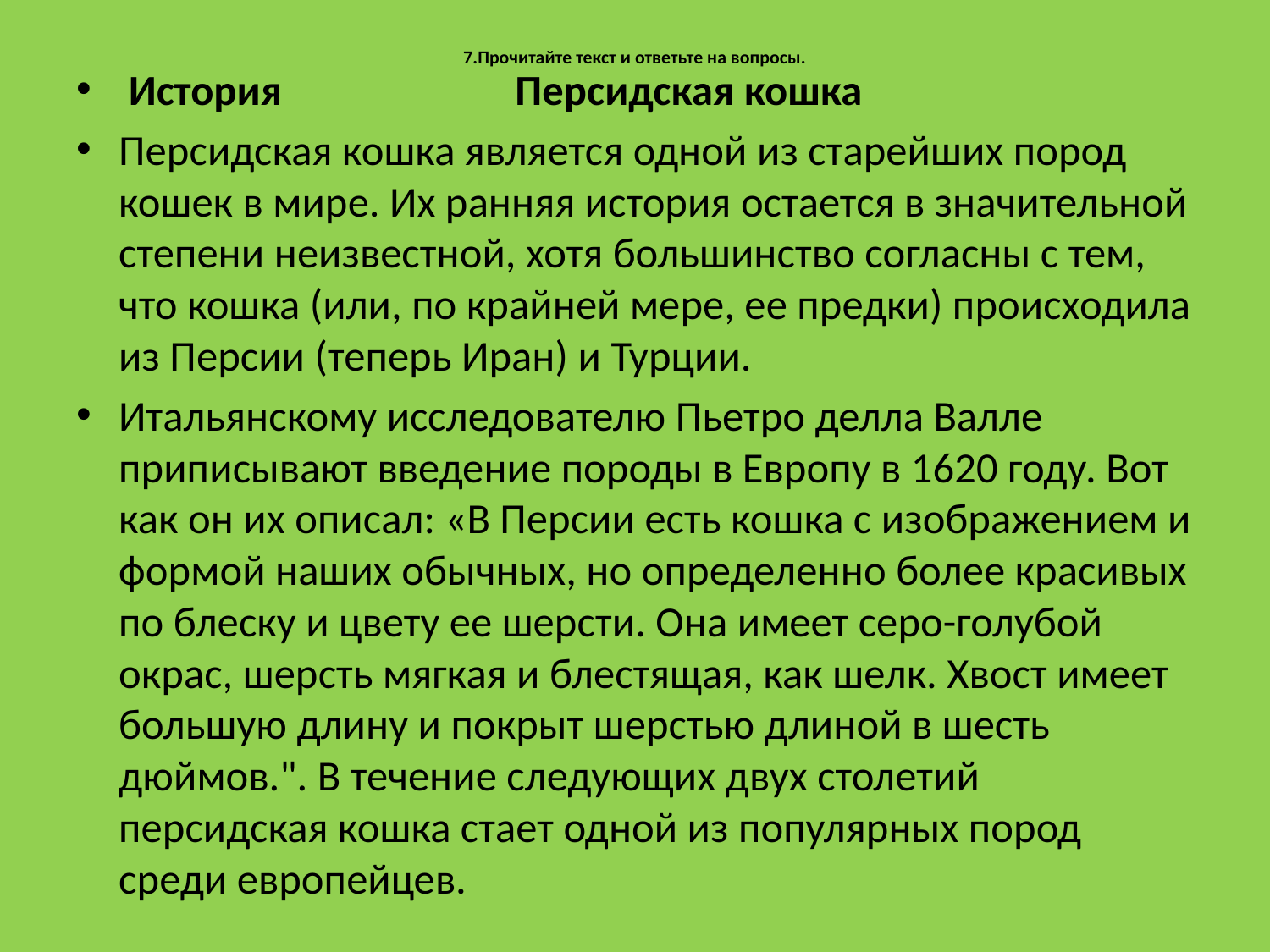

# 7.Прочитайте текст и ответьте на вопросы.
 История                        Персидская кошка
Персидская кошка является одной из старейших пород кошек в мире. Их ранняя история остается в значительной степени неизвестной, хотя большинство согласны с тем, что кошка (или, по крайней мере, ее предки) происходила из Персии (теперь Иран) и Турции.
Итальянскому исследователю Пьетро делла Валле приписывают введение породы в Европу в 1620 году. Вот как он их описал: «В Персии есть кошка с изображением и формой наших обычных, но определенно более красивых по блеску и цвету ее шерсти. Она имеет серо-голубой окрас, шерсть мягкая и блестящая, как шелк. Хвост имеет большую длину и покрыт шерстью длиной в шесть дюймов.". В течение следующих двух столетий персидская кошка стает одной из популярных пород среди европейцев.